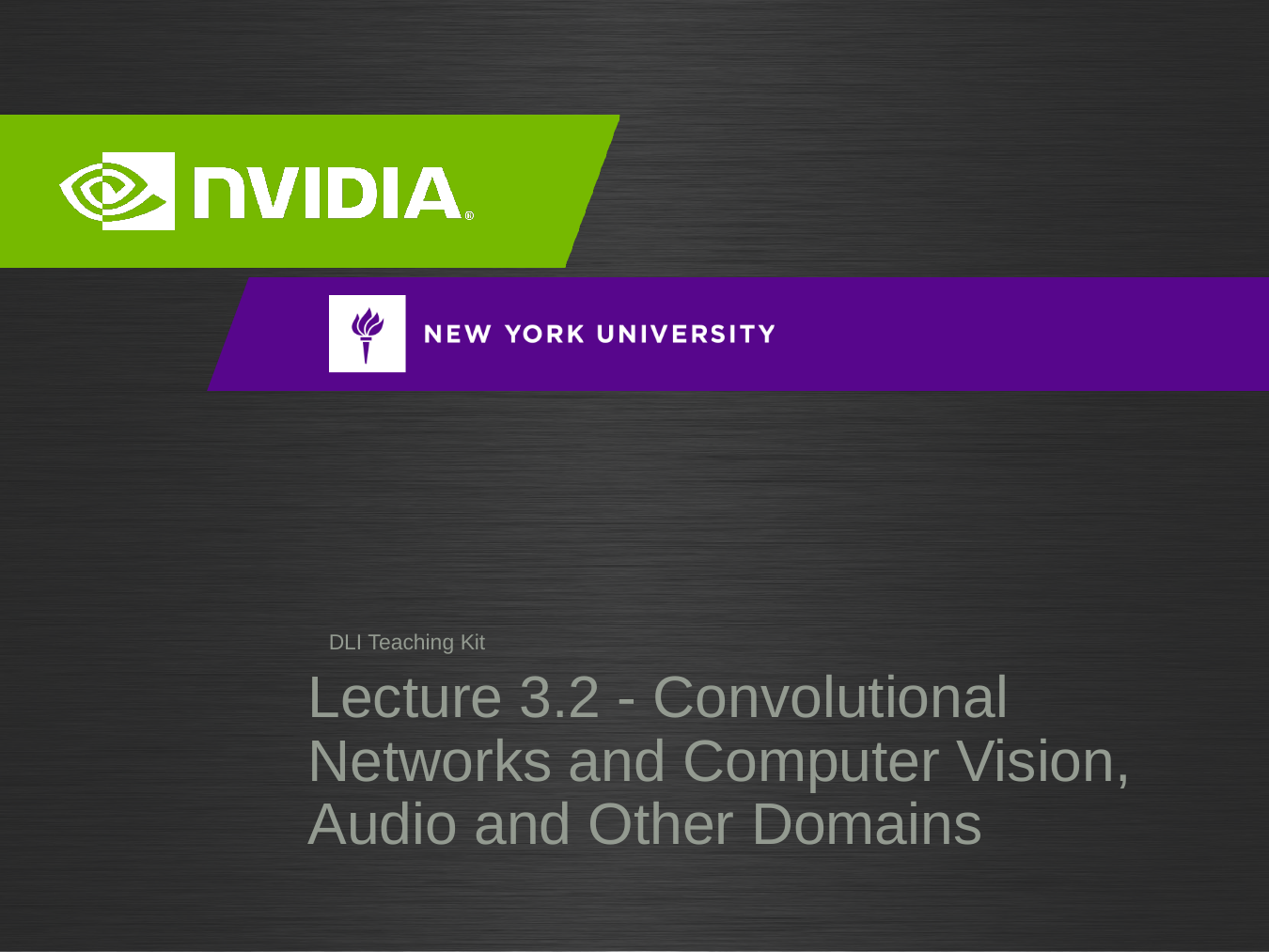

# Lecture 3.2 - Convolutional Networks and Computer Vision, Audio and Other Domains